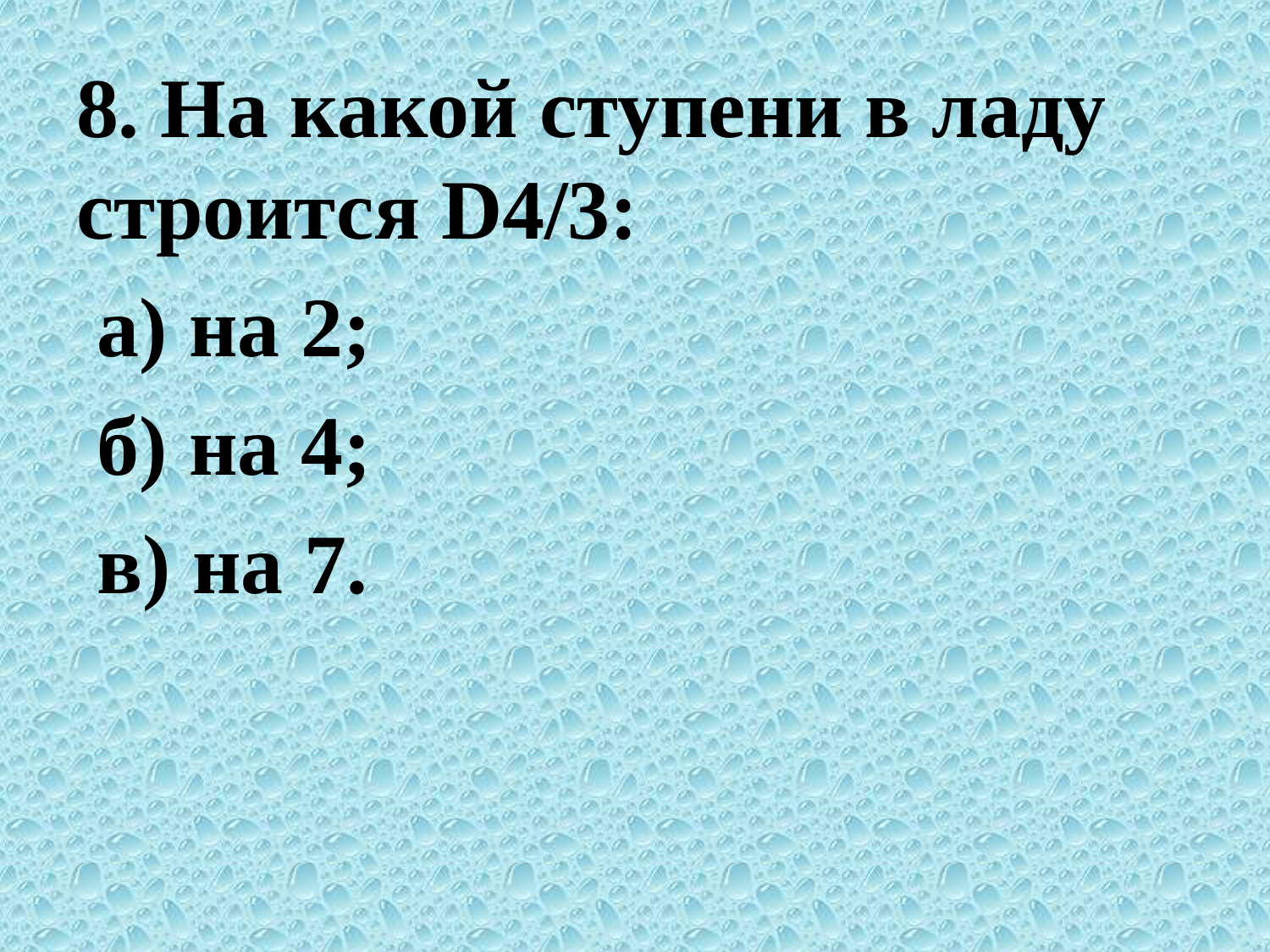

8. На какой ступени в ладу строится D4/3:
 а) на 2;
 б) на 4;
 в) на 7.